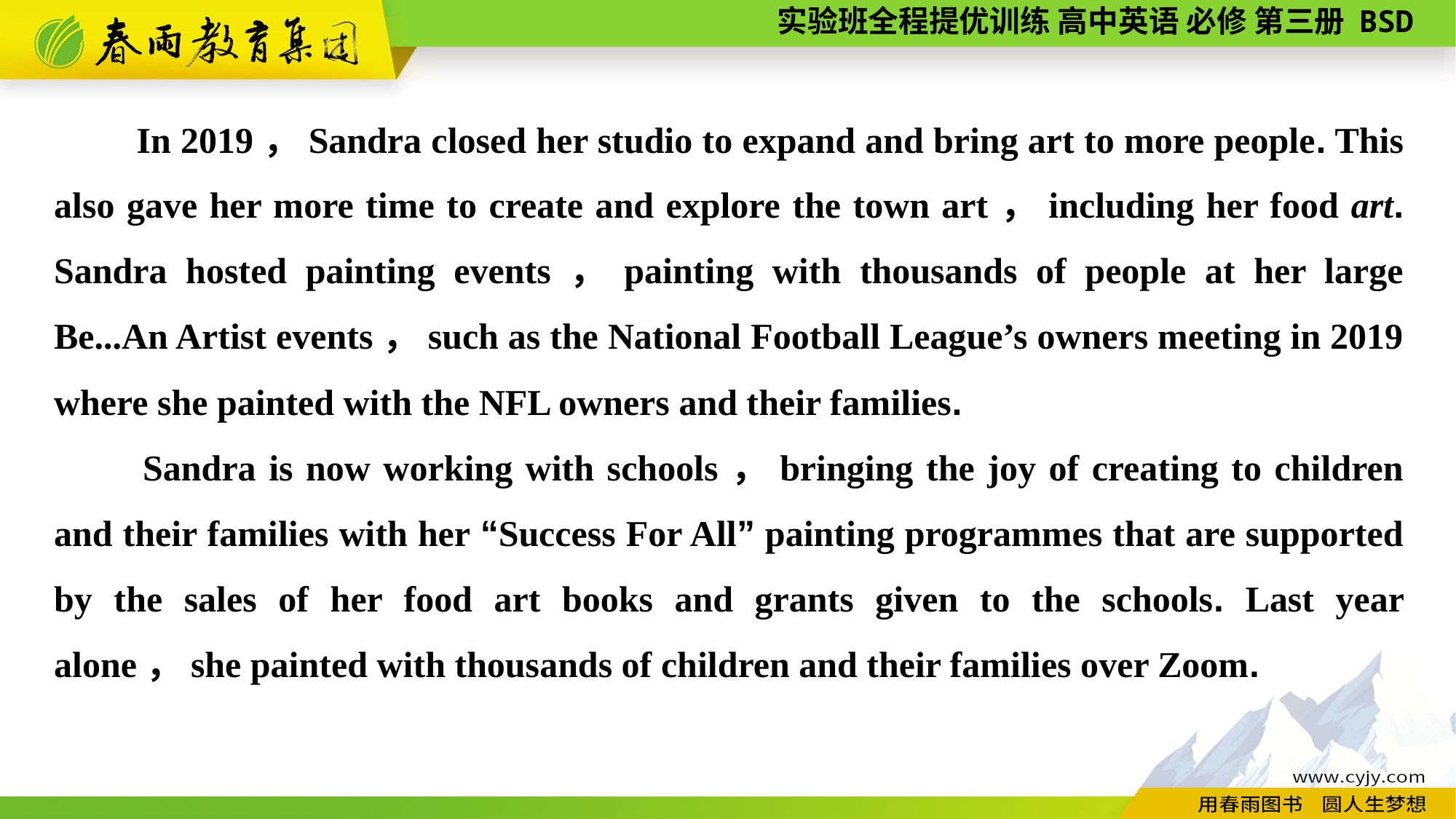

In 2019，Sandra closed her studio to expand and bring art to more people. This also gave her more time to create and explore the town art，including her food art. Sandra hosted painting events，painting with thousands of people at her large Be...An Artist events，such as the National Football League’s owners meeting in 2019 where she painted with the NFL owners and their families.
　　Sandra is now working with schools，bringing the joy of creating to children and their families with her “Success For All” painting programmes that are supported by the sales of her food art books and grants given to the schools. Last year alone，she painted with thousands of children and their families over Zoom.